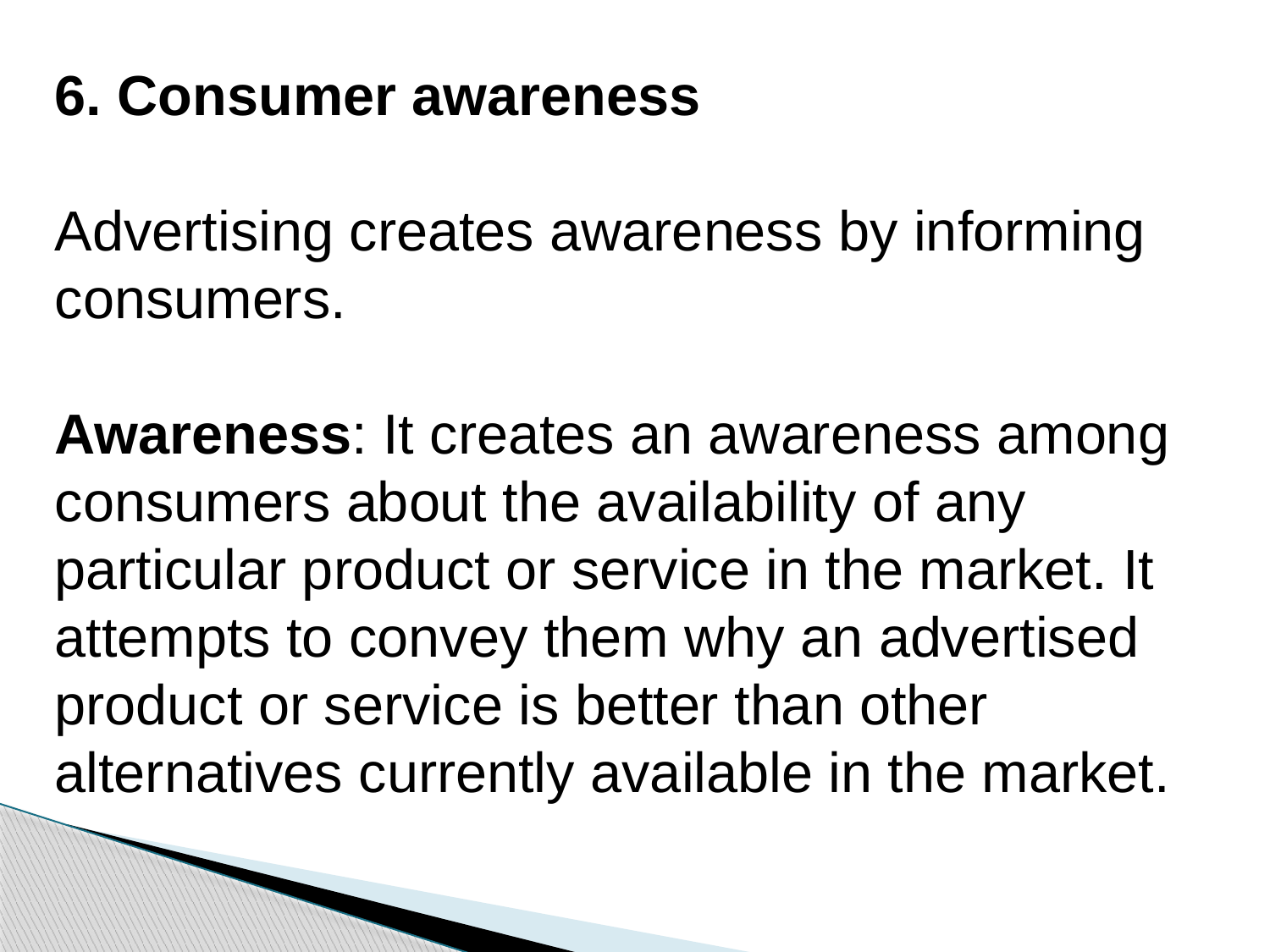

6. Consumer awareness
Advertising creates awareness by informing consumers.

Awareness: It creates an awareness among consumers about the availability of any particular product or service in the market. It attempts to convey them why an advertised product or service is better than other alternatives currently available in the market.